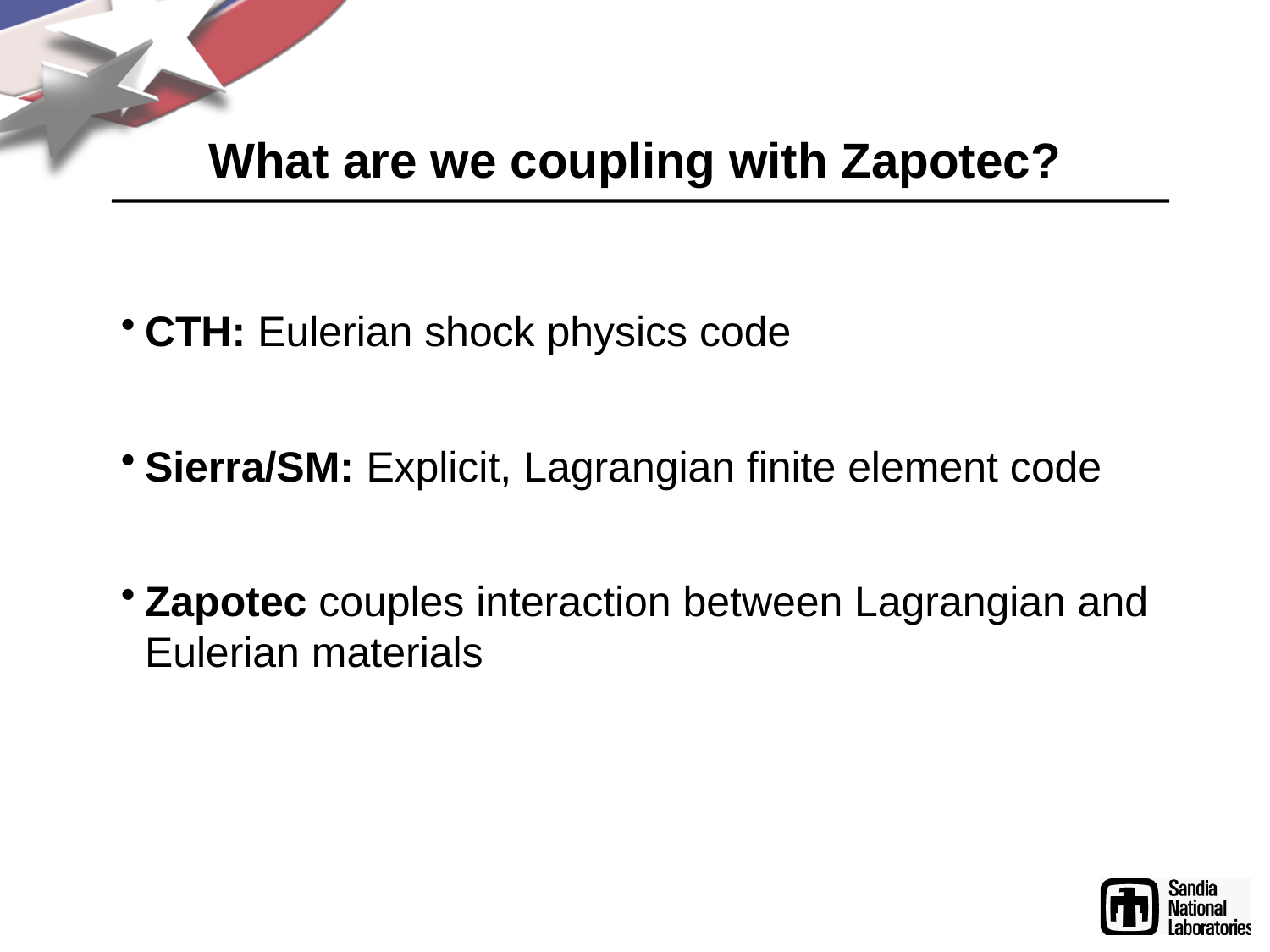

# What are we coupling with Zapotec?

CTH: Eulerian shock physics code

Sierra/SM: Explicit, Lagrangian finite element code

Zapotec couples interaction between Lagrangian and Eulerian materials